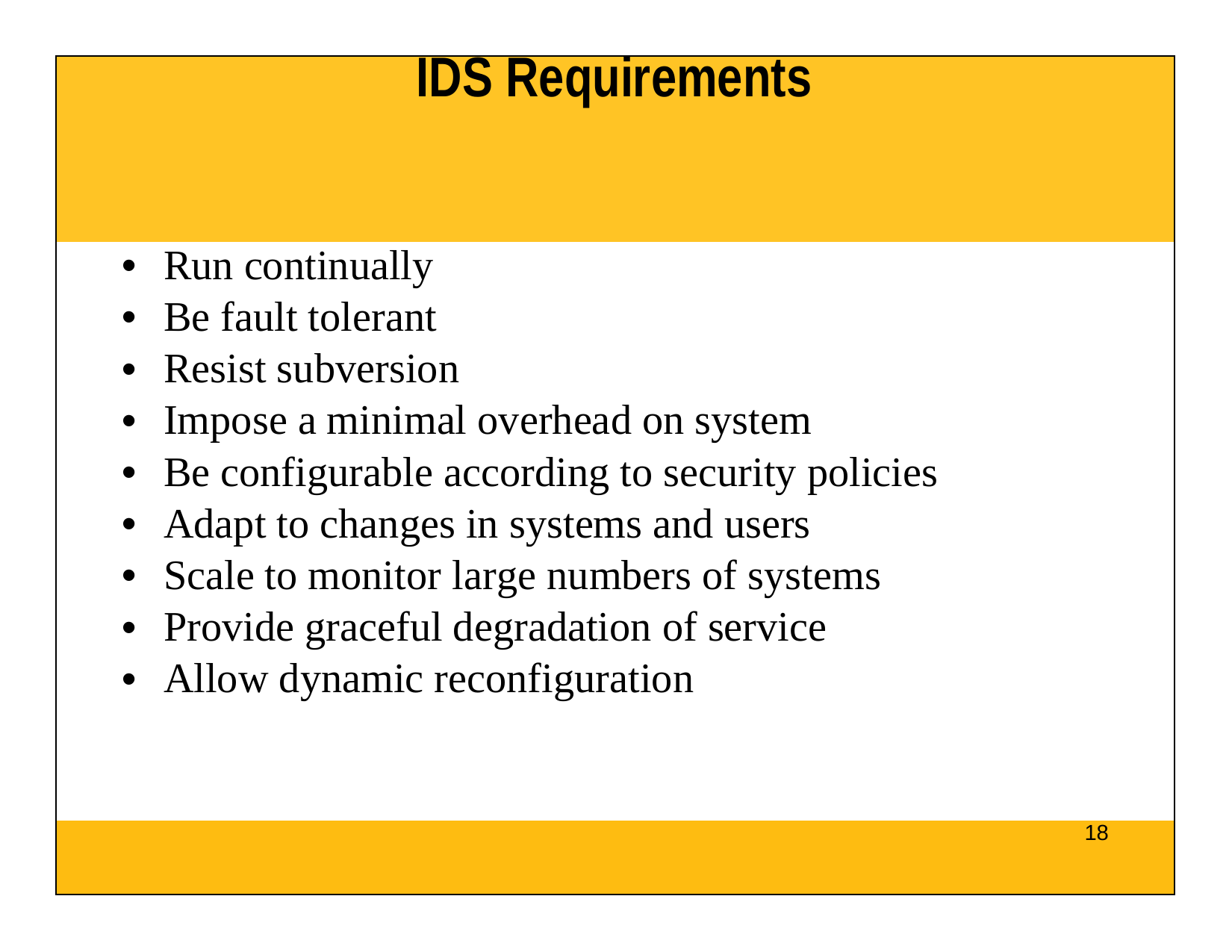

| IDS Requirements |
| --- |
| Run continually Be fault tolerant Resist subversion Impose a minimal overhead on system Be configurable according to security policies Adapt to changes in systems and users Scale to monitor large numbers of systems Provide graceful degradation of service Allow dynamic reconfiguration |
| 18 |